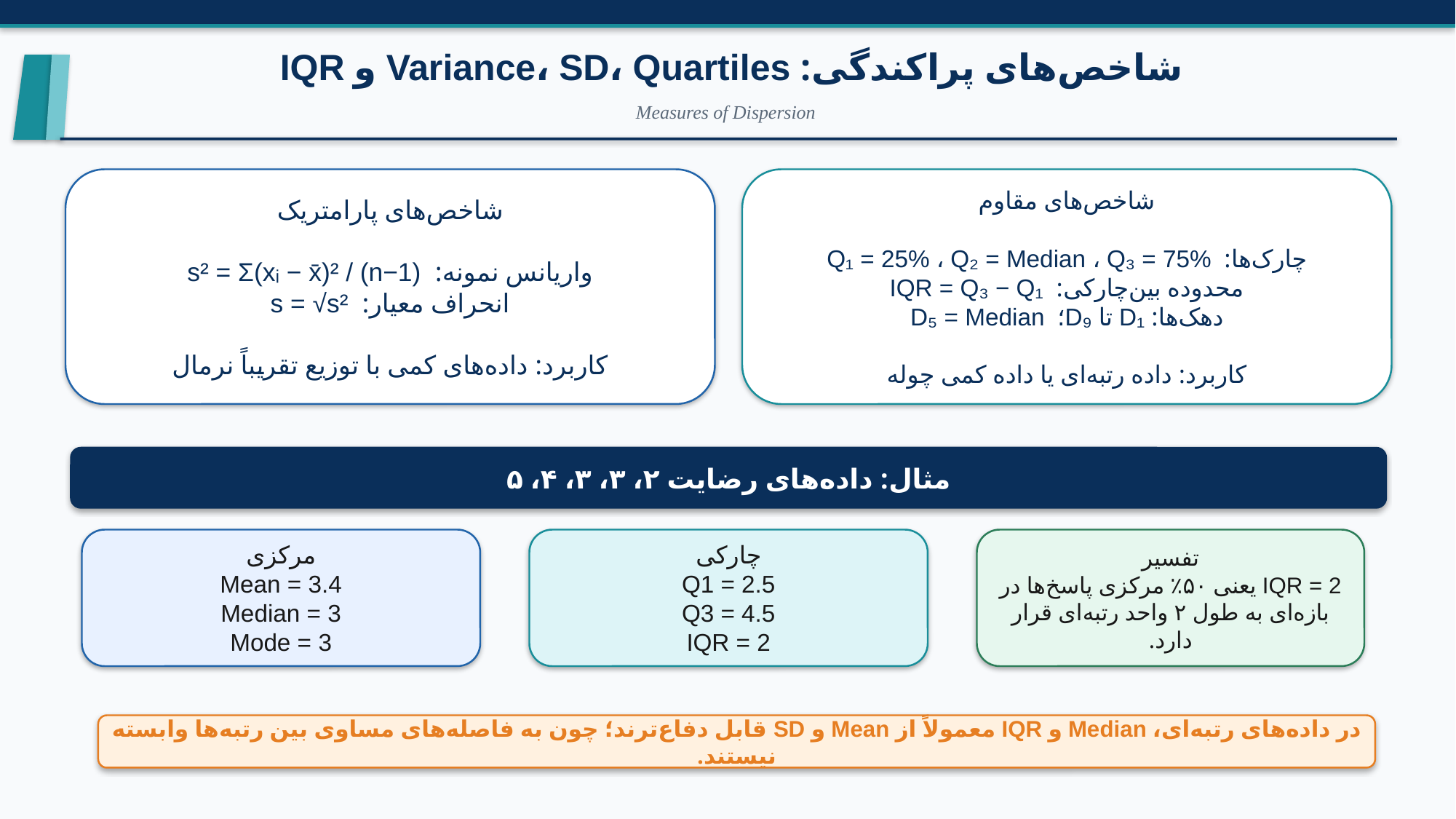

شاخص‌های پراکندگی: Variance، SD، Quartiles و IQR

Measures of Dispersion

شاخص‌های پارامتریک

واریانس نمونه:  s² = Σ(xᵢ − x̄)² / (n−1)
انحراف معیار:  s = √s²

کاربرد: داده‌های کمی با توزیع تقریباً نرمال
شاخص‌های مقاوم

چارک‌ها:  Q₁ = 25% ، Q₂ = Median ، Q₃ = 75%
محدوده بین‌چارکی:  IQR = Q₃ − Q₁
دهک‌ها: D₁ تا D₉؛  D₅ = Median

کاربرد: داده رتبه‌ای یا داده کمی چوله
مثال: داده‌های رضایت ۲، ۳، ۳، ۴، ۵
مرکزی
Mean = 3.4
Median = 3
Mode = 3
چارکی
Q1 = 2.5
Q3 = 4.5
IQR = 2
تفسیر
IQR = 2 یعنی ۵۰٪ مرکزی پاسخ‌ها در بازه‌ای به طول ۲ واحد رتبه‌ای قرار دارد.
در داده‌های رتبه‌ای، Median و IQR معمولاً از Mean و SD قابل دفاع‌ترند؛ چون به فاصله‌های مساوی بین رتبه‌ها وابسته نیستند.